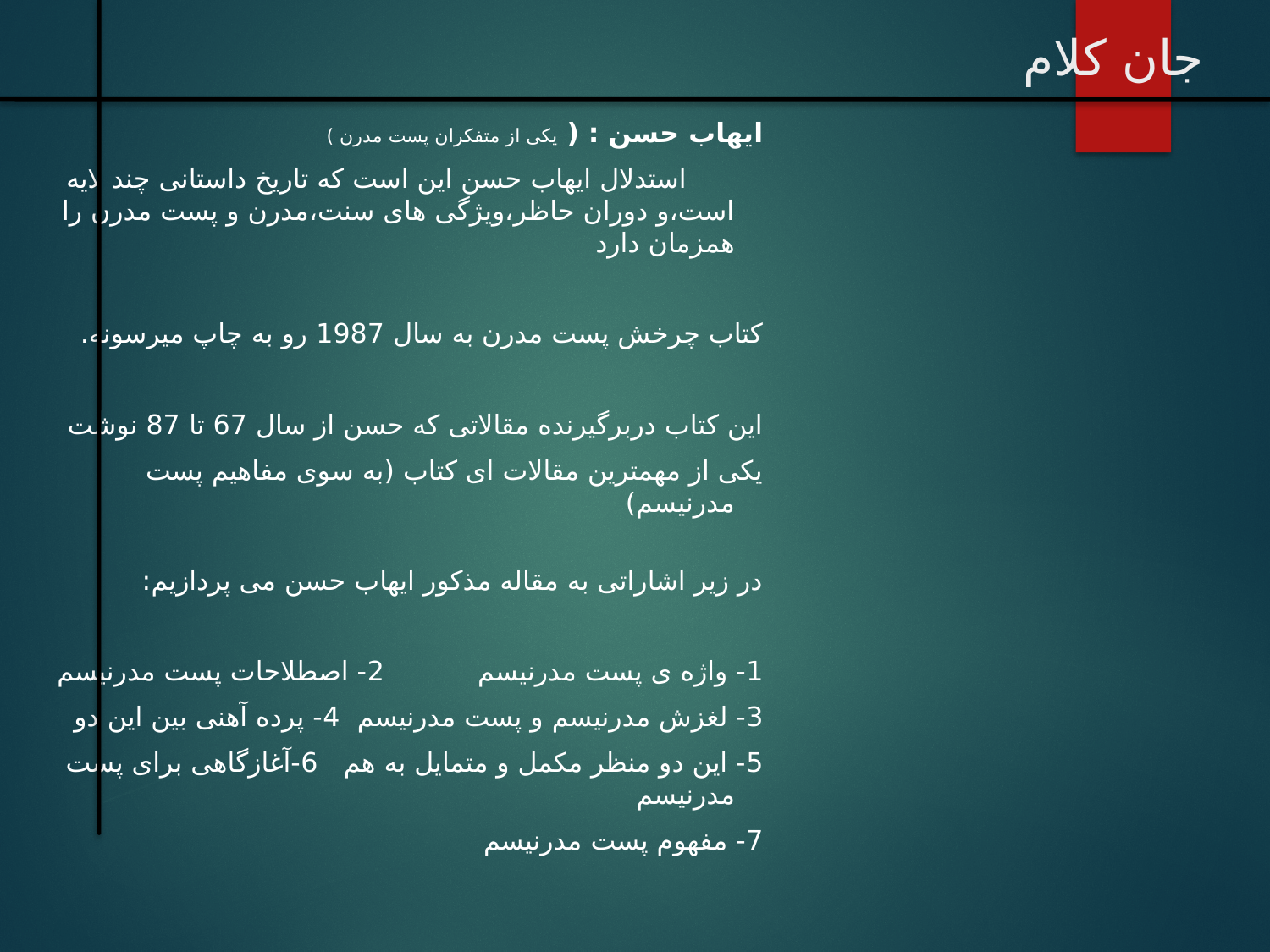

# جان کلام
ایهاب حسن : ( یکی از متفکران پست مدرن )
         استدلال ایهاب حسن این است که تاریخ داستانی چند لایه است،و دوران حاظر،ویژگی های سنت،مدرن و پست مدرن را همزمان دارد

کتاب چرخش پست مدرن به سال 1987 رو به چاپ میرسونه.

این کتاب دربرگیرنده مقالاتی که حسن از سال 67 تا 87 نوشت
یکی از مهمترین مقالات ای کتاب (به سوی مفاهیم پست مدرنیسم)
در زیر اشاراتی به مقاله مذکور ایهاب حسن می پردازیم:

1- واژه ی پست مدرنیسم           2- اصطلاحات پست مدرنیسم
3- لغزش مدرنیسم و پست مدرنیسم  4- پرده آهنی بین این دو
5- این دو منظر مکمل و متمایل به هم   6-آغازگاهی برای پست مدرنیسم
7- مفهوم پست مدرنیسم